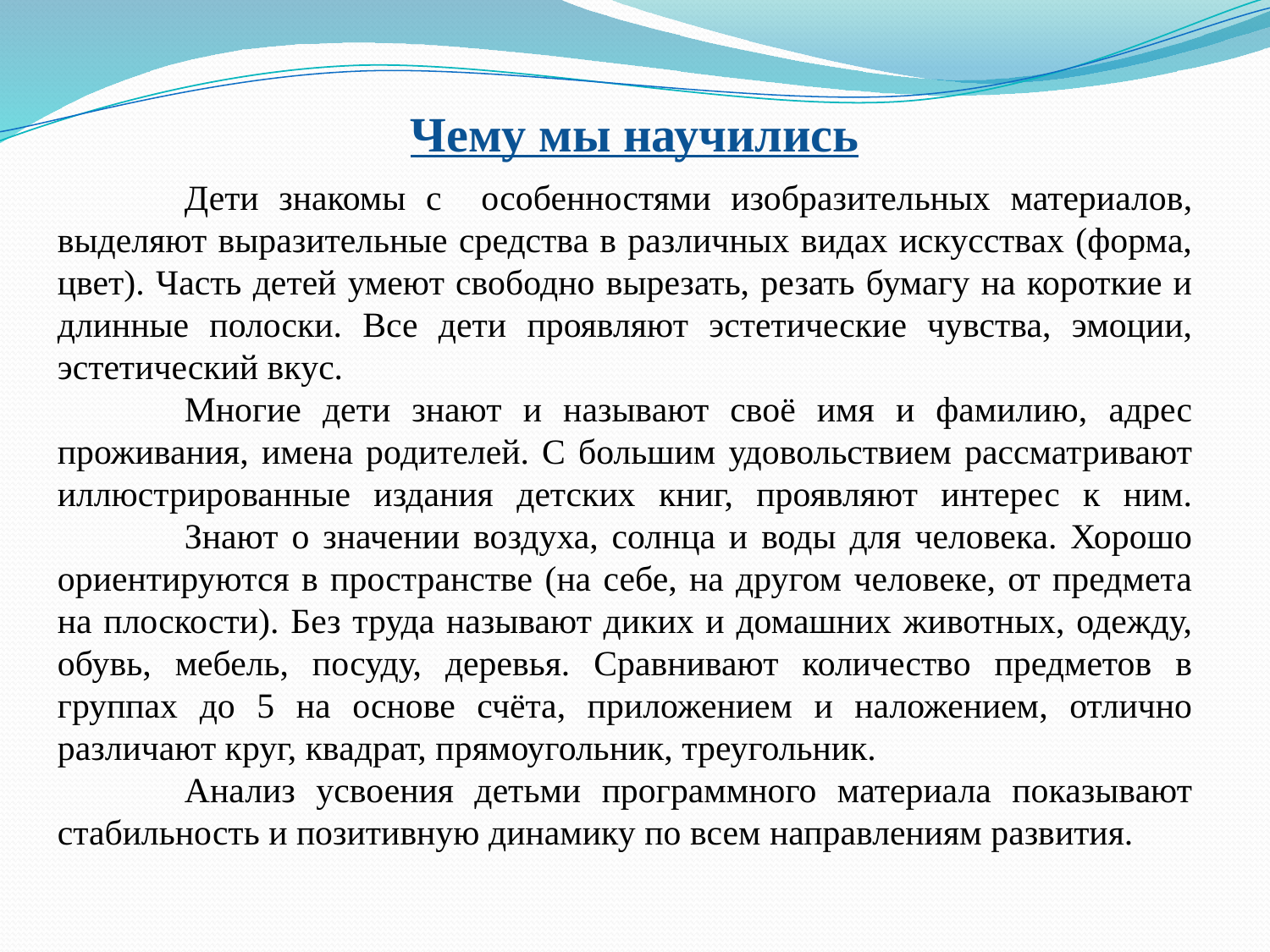

Чему мы научились
	Дети знакомы с  особенностями изобразительных материалов, выделяют выразительные средства в различных видах искусствах (форма, цвет). Часть детей умеют свободно вырезать, резать бумагу на короткие и длинные полоски. Все дети проявляют эстетические чувства, эмоции, эстетический вкус.
	Многие дети знают и называют своё имя и фамилию, адрес проживания, имена родителей. С большим удовольствием рассматривают иллюстрированные издания детских книг, проявляют интерес к ним. 	Знают о значении воздуха, солнца и воды для человека. Хорошо ориентируются в пространстве (на себе, на другом человеке, от предмета на плоскости). Без труда называют диких и домашних животных, одежду, обувь, мебель, посуду, деревья. Сравнивают количество предметов в группах до 5 на основе счёта, приложением и наложением, отлично различают круг, квадрат, прямоугольник, треугольник.
	Анализ усвоения детьми программного материала показывают стабильность и позитивную динамику по всем направлениям развития.